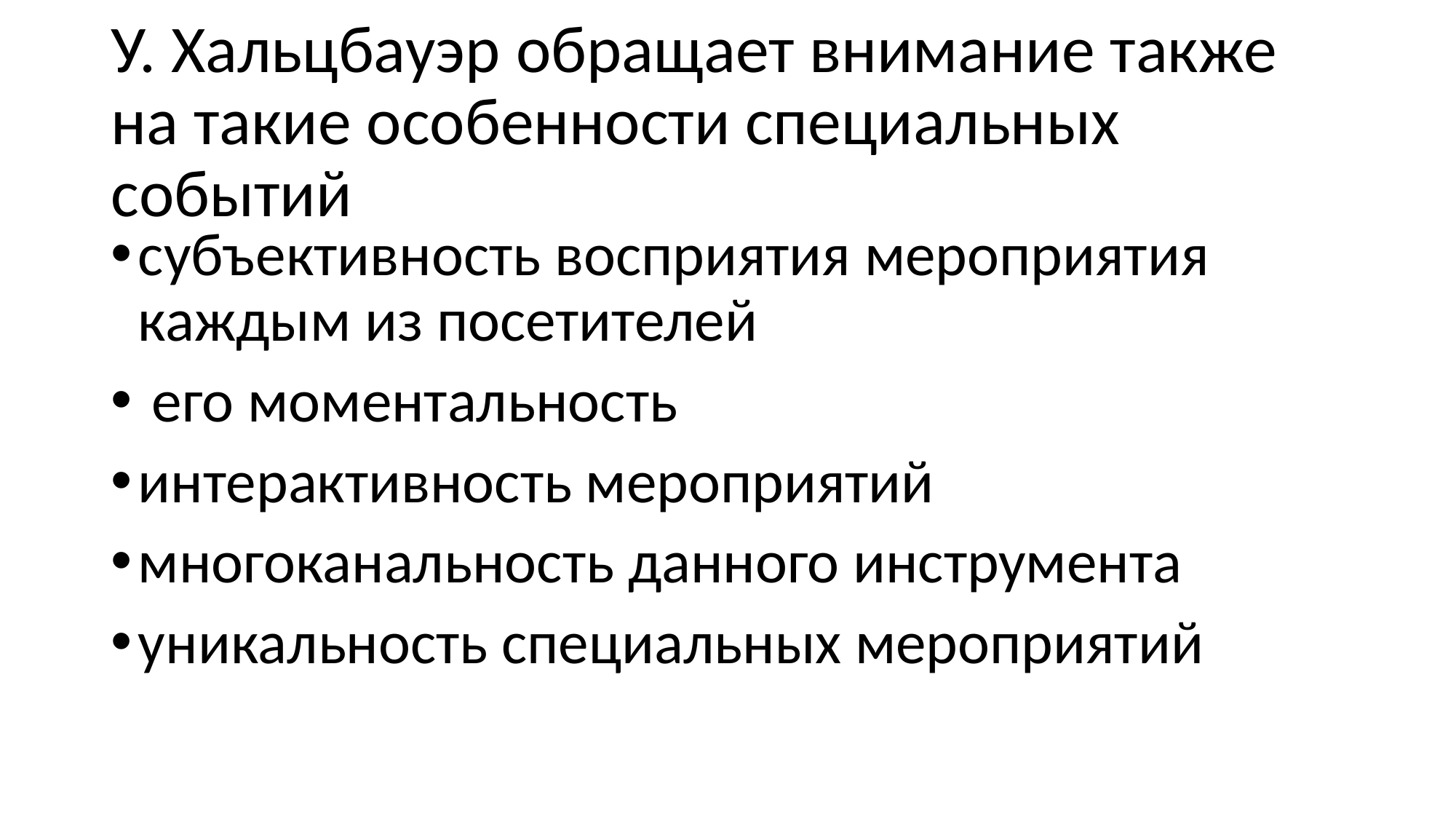

# У. Хальцбауэр обращает внимание также на такие особенности специальных событий
субъективность восприятия мероприятия каждым из посетителей
 его моментальность
интерактивность мероприятий
многоканальность данного инструмента
уникальность специальных мероприятий